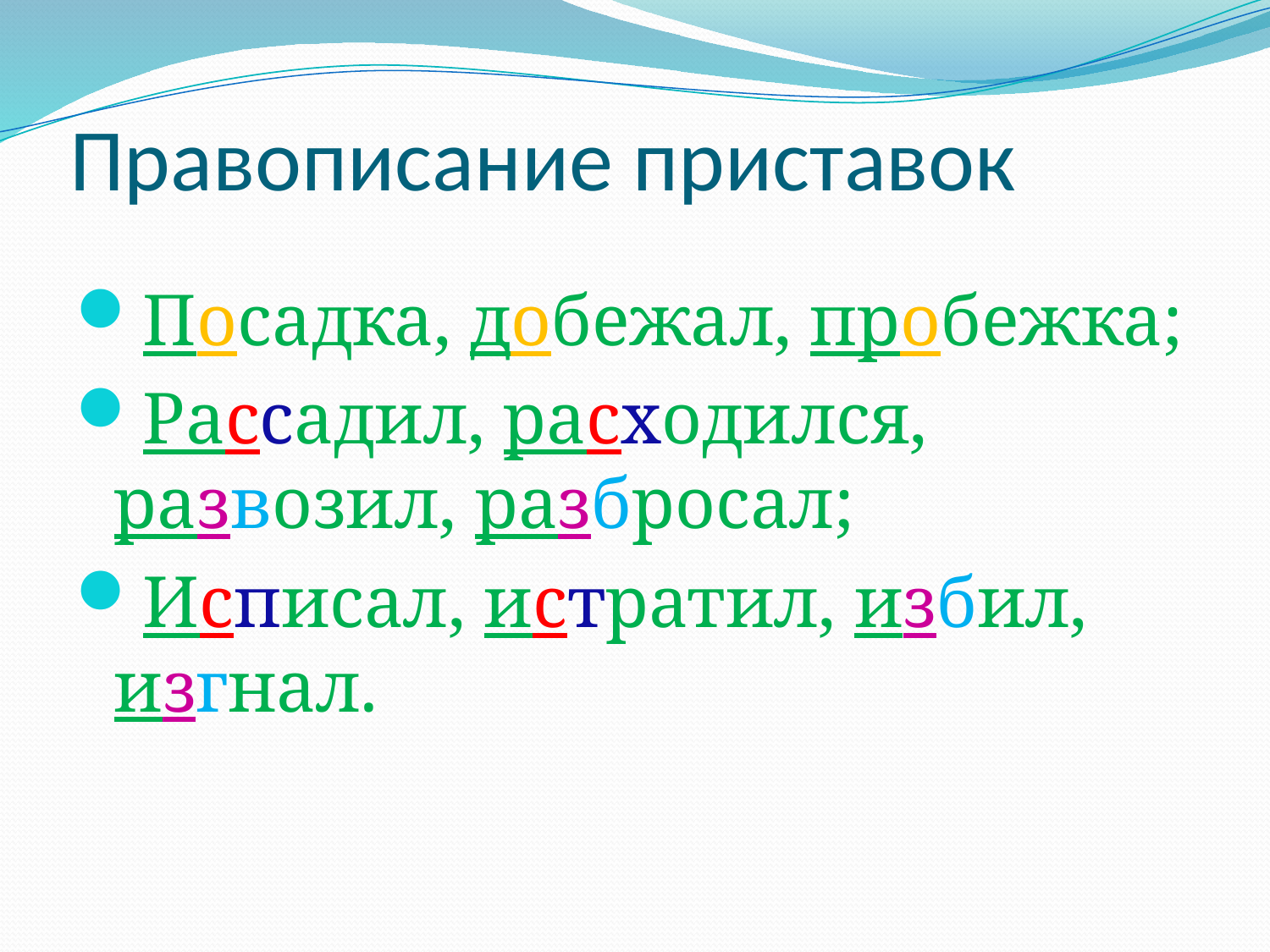

# Правописание приставок
Посадка, добежал, пробежка;
Рассадил, расходился, развозил, разбросал;
Исписал, истратил, избил, изгнал.